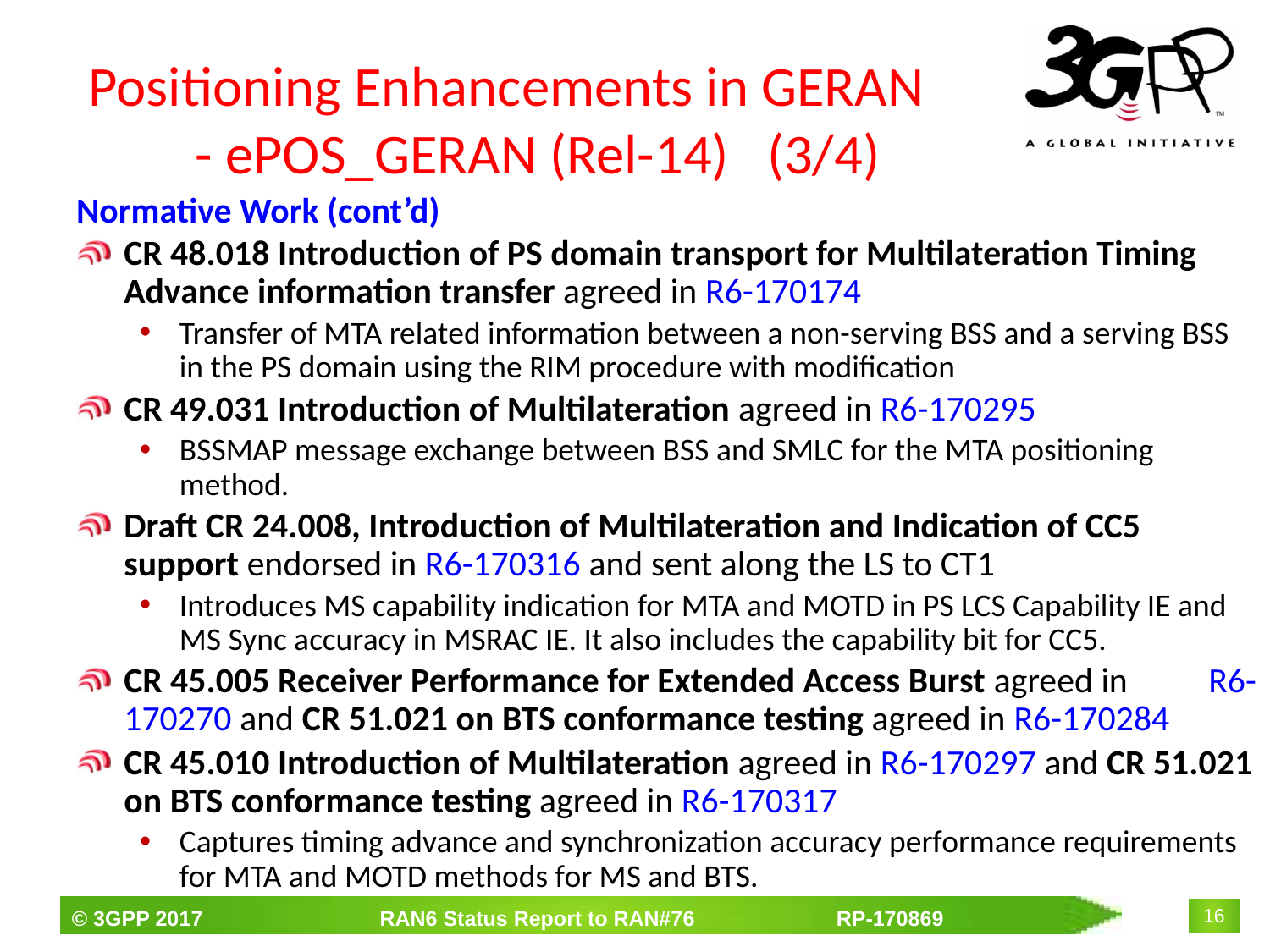

# Positioning Enhancements in GERAN      - ePOS_GERAN (Rel-14)   (3/4)
Normative Work (cont’d)
CR 48.018 Introduction of PS domain transport for Multilateration Timing Advance information transfer agreed in R6-170174
Transfer of MTA related information between a non-serving BSS and a serving BSS in the PS domain using the RIM procedure with modification
CR 49.031 Introduction of Multilateration agreed in R6-170295
BSSMAP message exchange between BSS and SMLC for the MTA positioning method.
Draft CR 24.008, Introduction of Multilateration and Indication of CC5 support endorsed in R6-170316 and sent along the LS to CT1
Introduces MS capability indication for MTA and MOTD in PS LCS Capability IE and MS Sync accuracy in MSRAC IE. It also includes the capability bit for CC5.
CR 45.005 Receiver Performance for Extended Access Burst agreed in          R6-170270 and CR 51.021 on BTS conformance testing agreed in R6-170284
CR 45.010 Introduction of Multilateration agreed in R6-170297 and CR 51.021 on BTS conformance testing agreed in R6-170317
Captures timing advance and synchronization accuracy performance requirements for MTA and MOTD methods for MS and BTS.